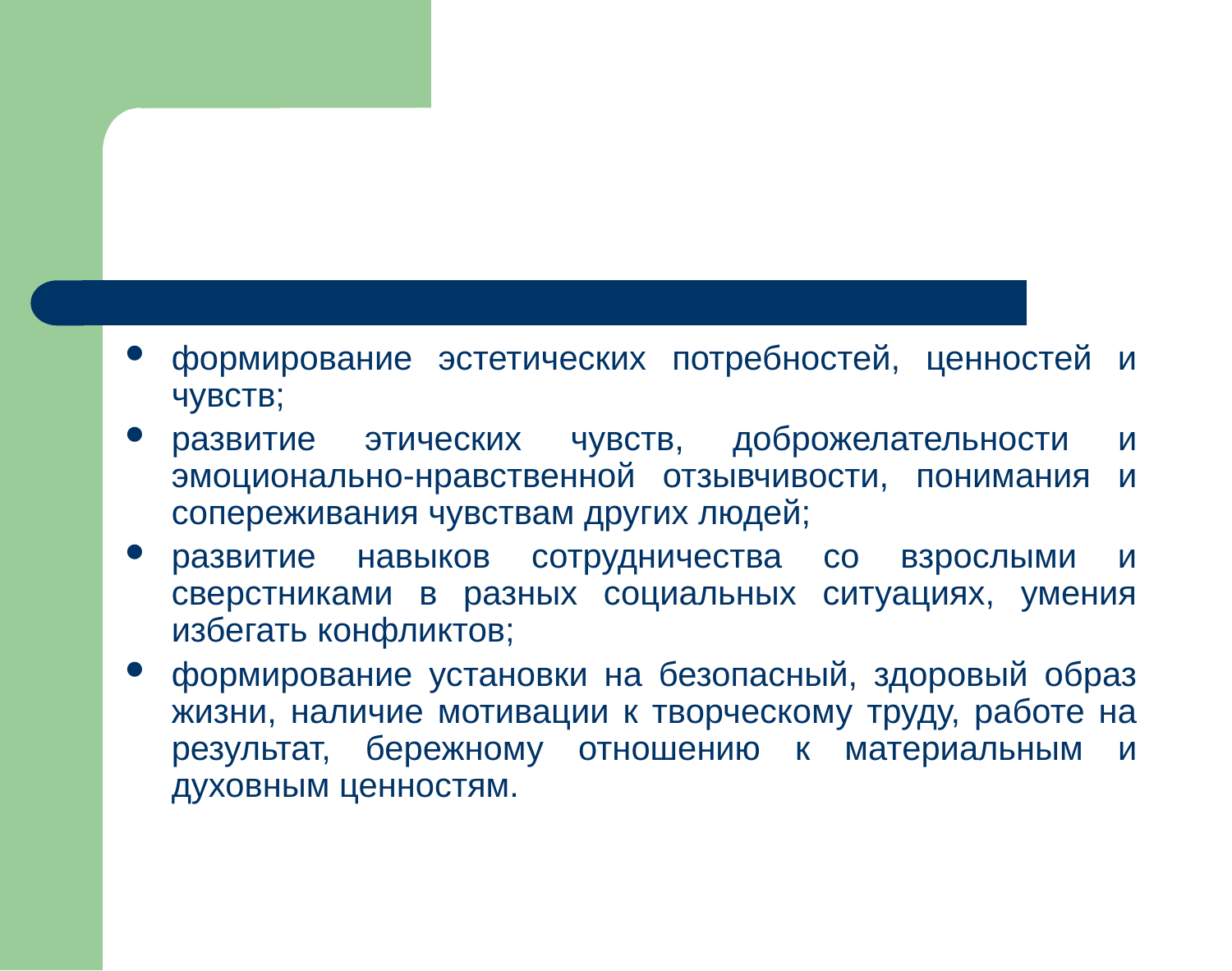

формирование эстетических потребностей, ценностей и чувств;
развитие этических чувств, доброжелательности и эмоционально-нравственной отзывчивости, понимания и сопереживания чувствам других людей;
развитие навыков сотрудничества со взрослыми и сверстниками в разных социальных ситуациях, умения избегать конфликтов;
формирование установки на безопасный, здоровый образ жизни, наличие мотивации к творческому труду, работе на результат, бережному отношению к материальным и духовным ценностям.